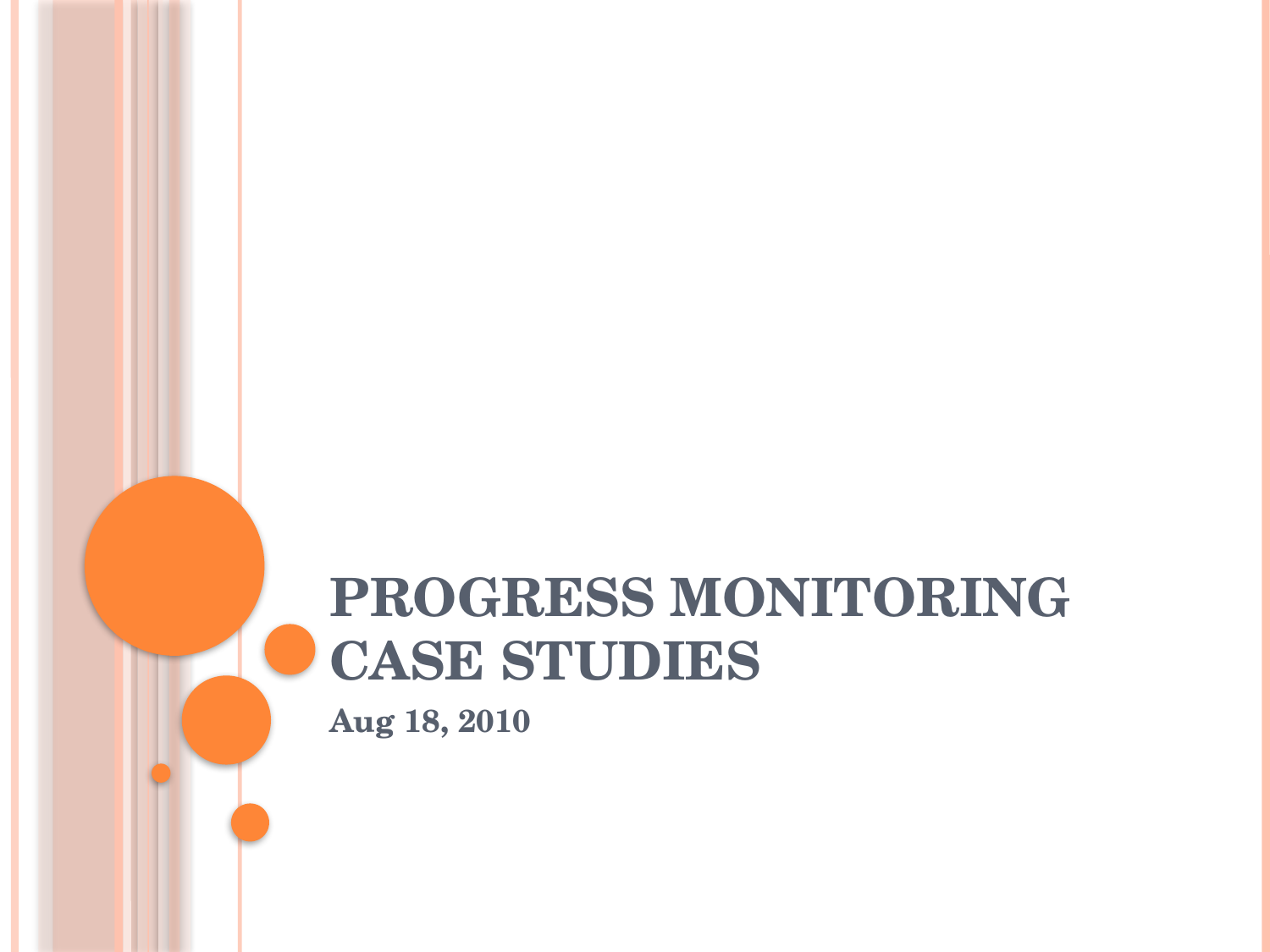

# Progress Monitoring Case Studies
Aug 18, 2010